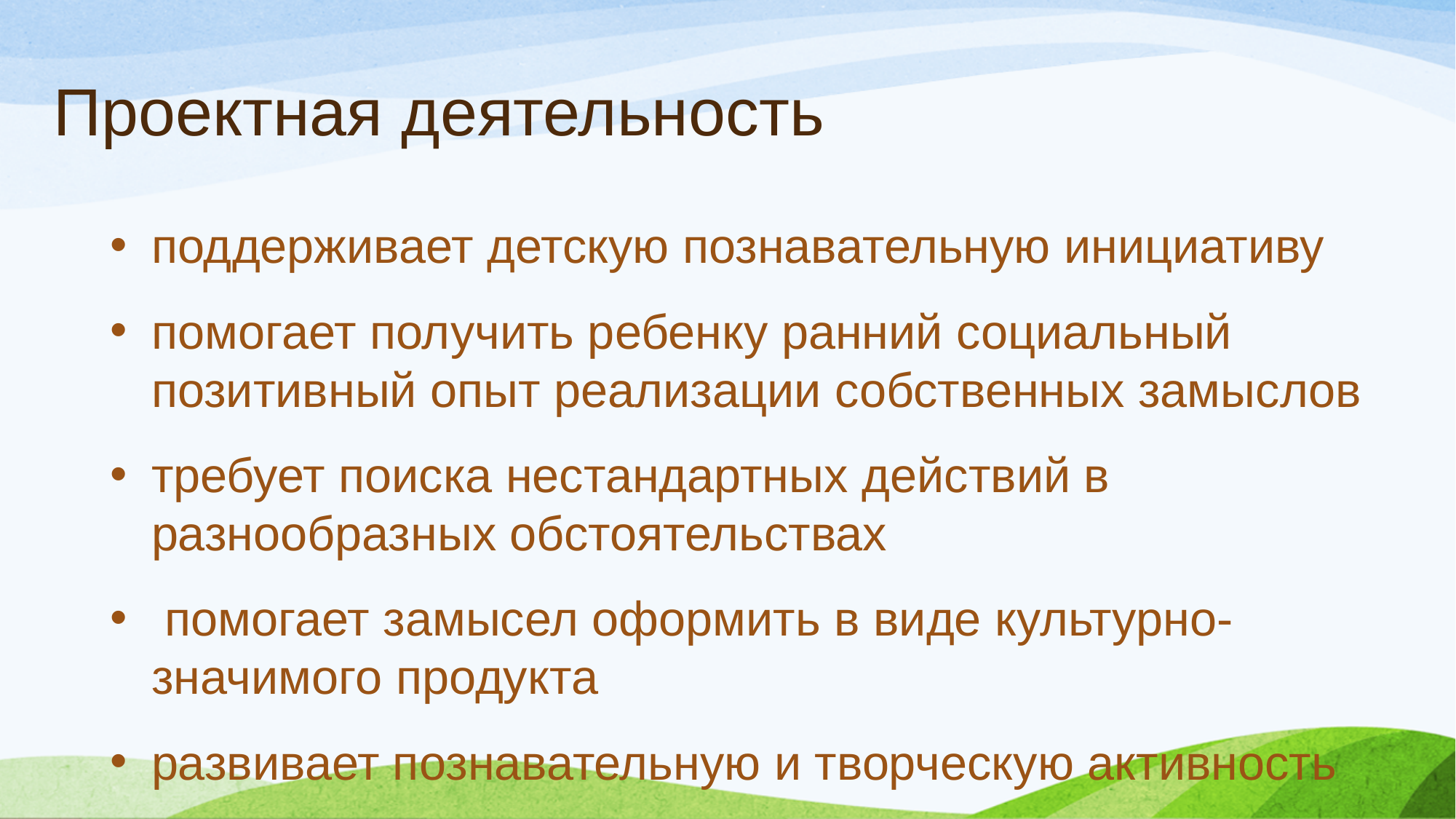

# Проектная деятельность
поддерживает детскую познавательную инициативу
помогает получить ребенку ранний социальный позитивный опыт реализации собственных замыслов
требует поиска нестандартных действий в разнообразных обстоятельствах
 помогает замысел оформить в виде культурно-значимого продукта
развивает познавательную и творческую активность